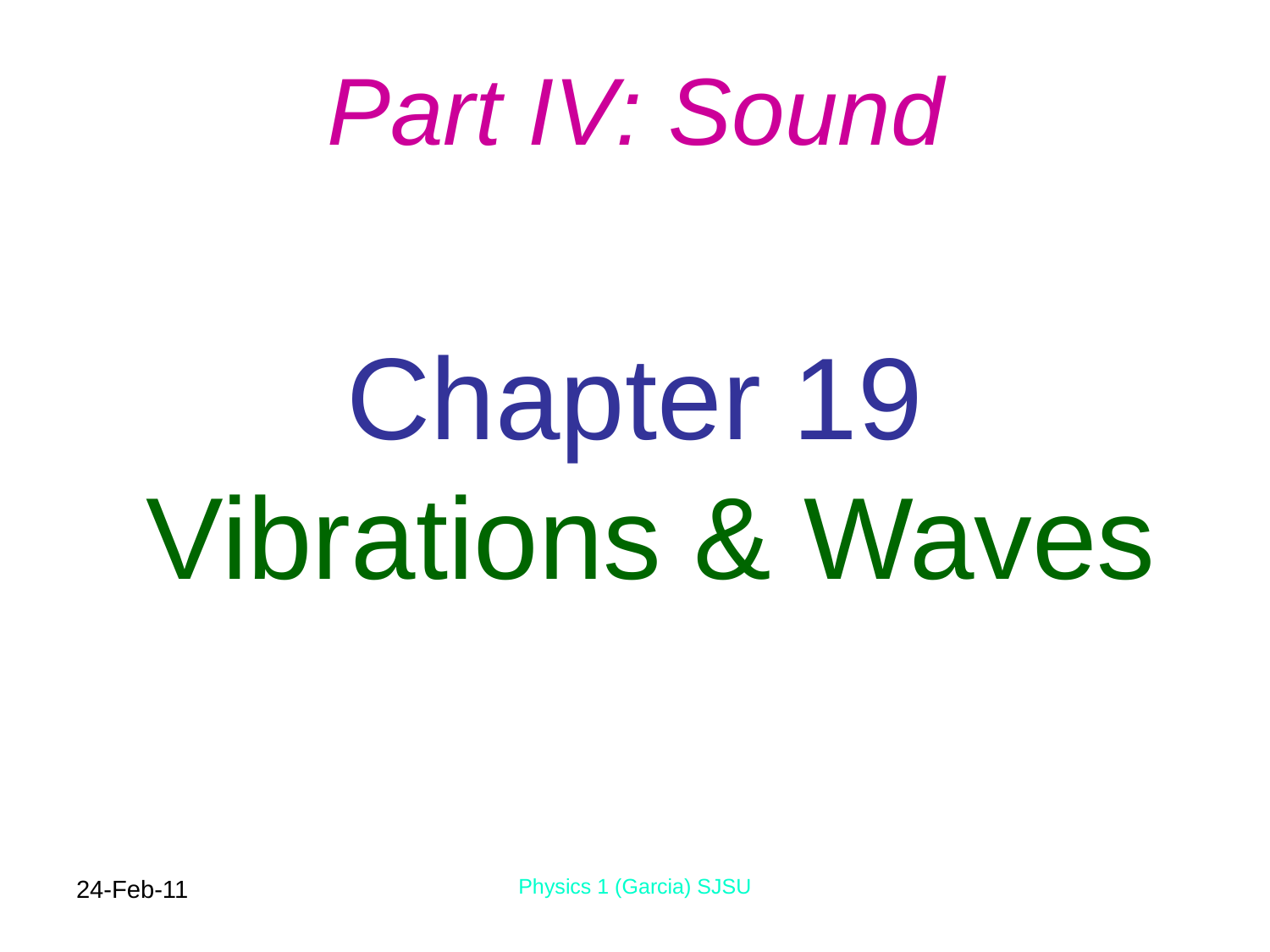

Part IV: Sound
# Chapter 19 Vibrations & Waves
24-Feb-11
Physics 1 (Garcia) SJSU